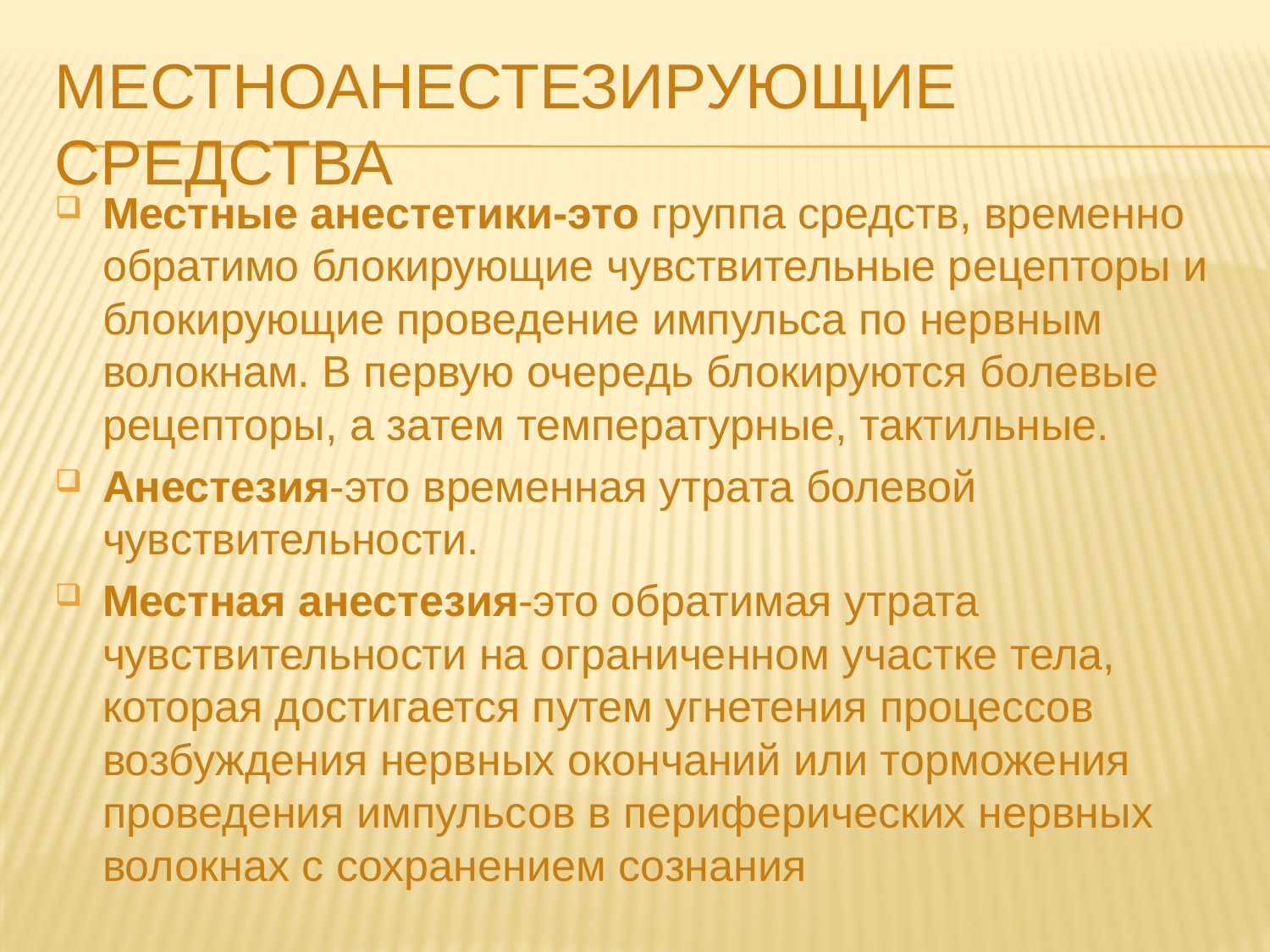

# Местноанестезирующие средства
Местные анестетики-это группа средств, временно обратимо блокирующие чувствительные рецепторы и блокирующие проведение импульса по нервным волокнам. В первую очередь блокируются болевые рецепторы, а затем температурные, тактильные.
Анестезия-это временная утрата болевой чувствительности.
Местная анестезия-это обратимая утрата чувствительности на ограниченном участке тела, которая достигается путем угнетения процессов возбуждения нервных окончаний или торможения проведения импульсов в периферических нервных волокнах с сохранением сознания